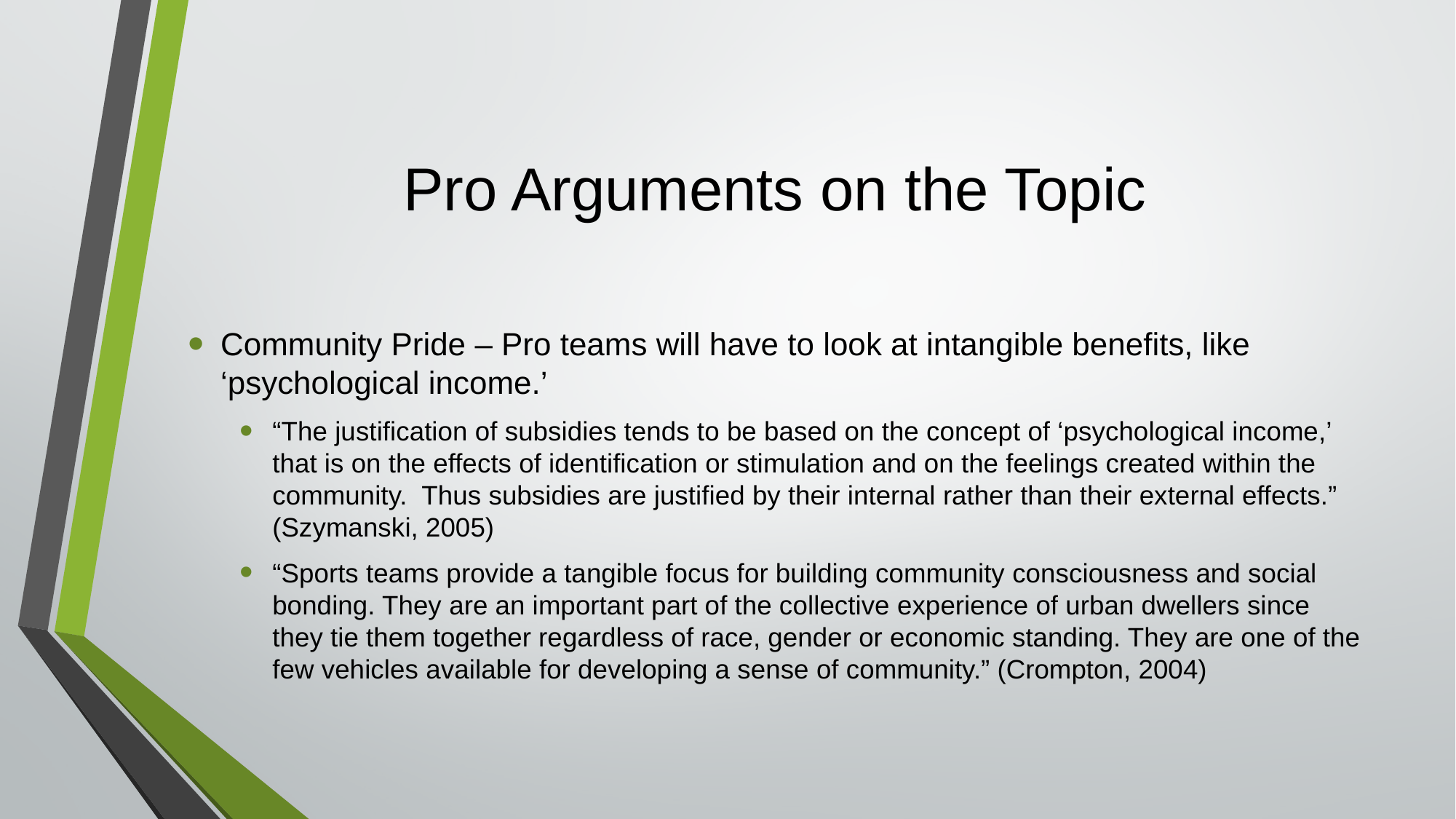

# Pro Arguments on the Topic
Community Pride – Pro teams will have to look at intangible benefits, like ‘psychological income.’
“The justification of subsidies tends to be based on the concept of ‘psychological income,’ that is on the effects of identification or stimulation and on the feelings created within the community.  Thus subsidies are justified by their internal rather than their external effects.” (Szymanski, 2005)
“Sports teams provide a tangible focus for building community consciousness and social bonding. They are an important part of the collective experience of urban dwellers since they tie them together regardless of race, gender or economic standing. They are one of the few vehicles available for developing a sense of community.” (Crompton, 2004)